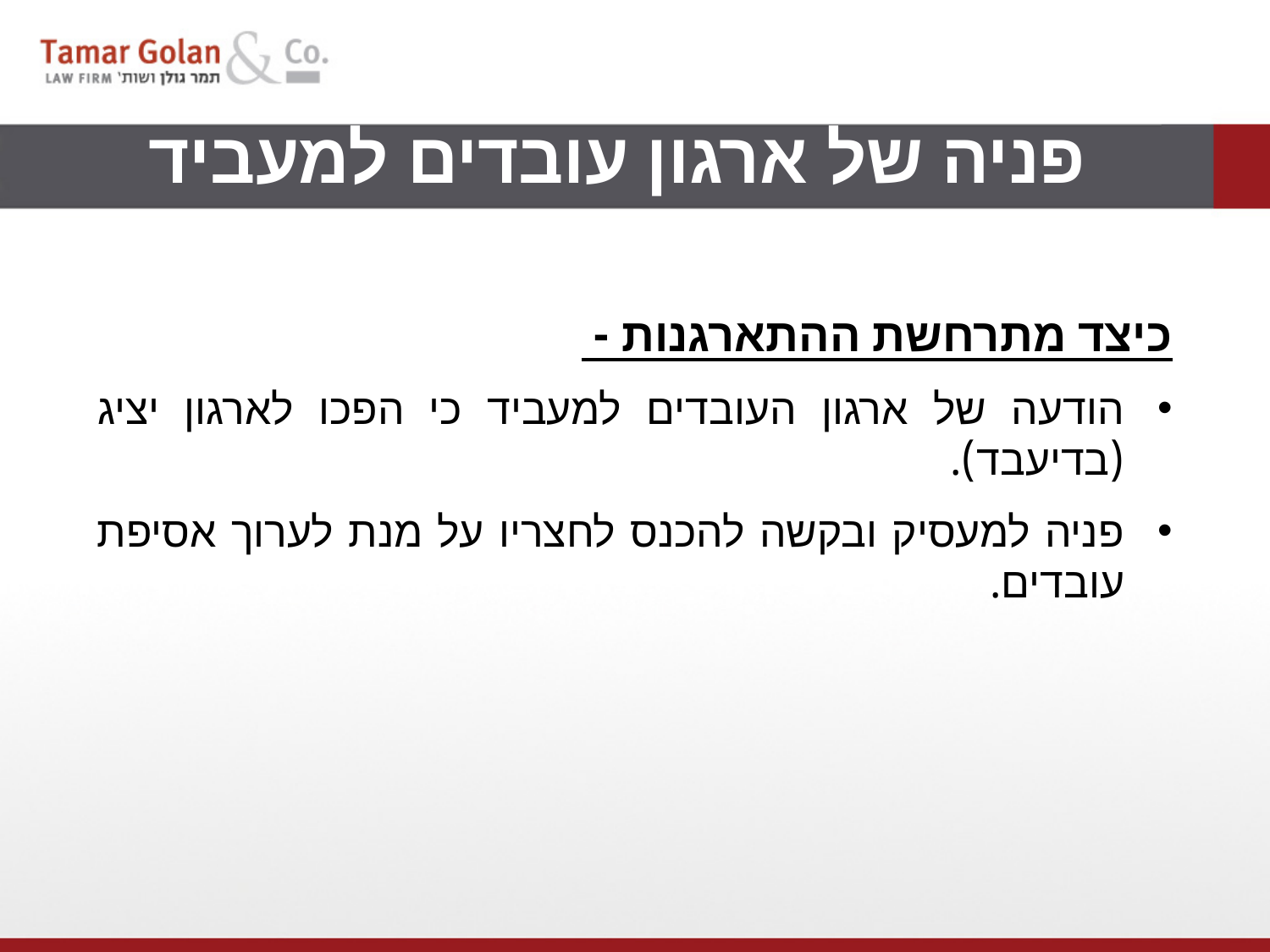

פניה של ארגון עובדים למעביד
כיצד מתרחשת ההתארגנות -
הודעה של ארגון העובדים למעביד כי הפכו לארגון יציג (בדיעבד).
פניה למעסיק ובקשה להכנס לחצריו על מנת לערוך אסיפת עובדים.